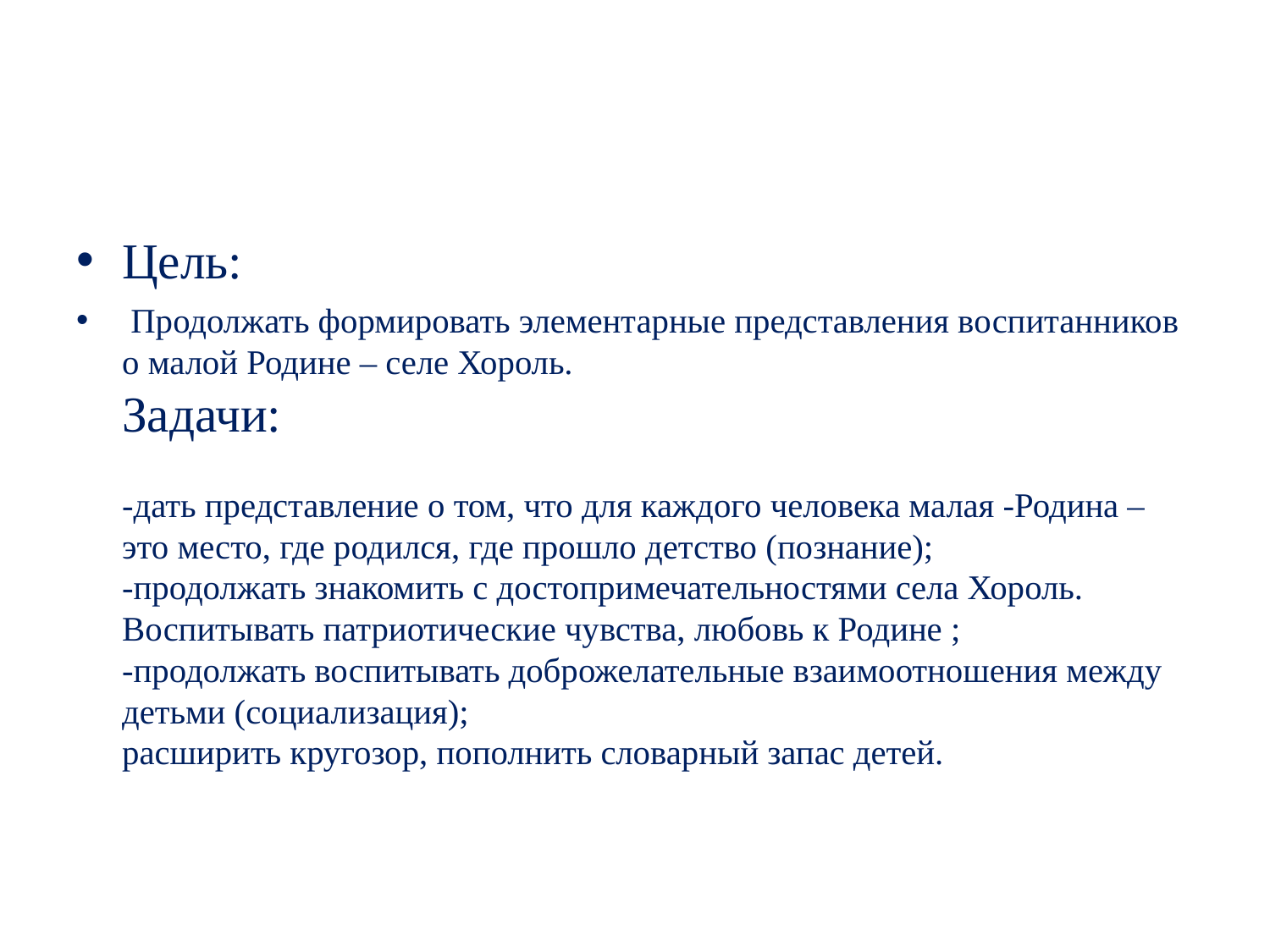

#
Цель:
 Продолжать формировать элементарные представления воспитанников о малой Родине – селе Хороль.
Задачи:
-дать представление о том, что для каждого человека малая -Родина – это место, где родился, где прошло детство (познание);
-продолжать знакомить с достопримечательностями села Хороль. Воспитывать патриотические чувства, любовь к Родине ;
-продолжать воспитывать доброжелательные взаимоотношения между детьми (социализация);
расширить кругозор, пополнить словарный запас детей.